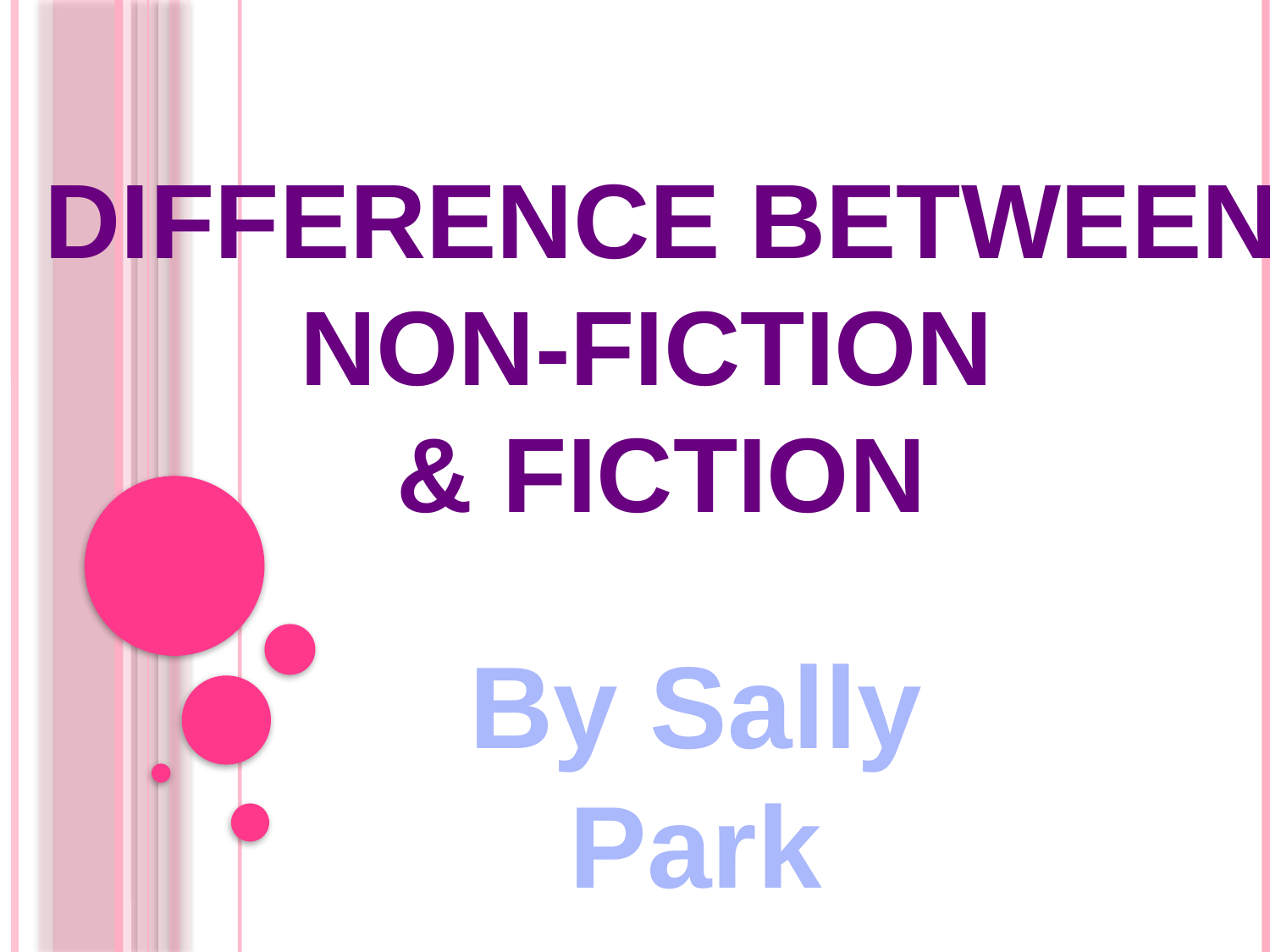

Difference between
non-fiction
& fiction
By Sally Park